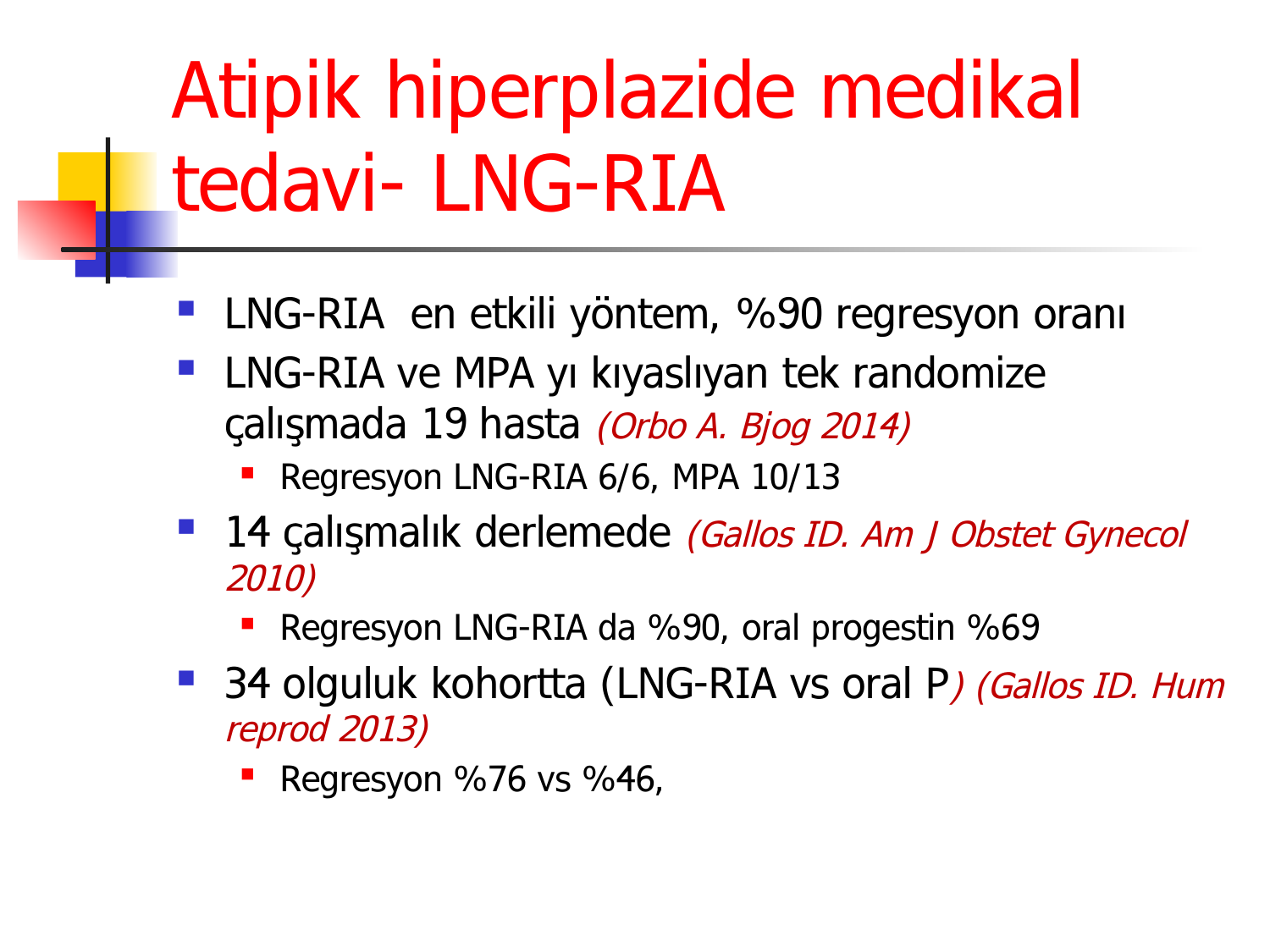

# Atipik hiperplazide medikal tedavi- LNG-RIA
LNG-RIA  en etkili yöntem, %90 regresyon oranı
LNG-RIA ve MPA yı kıyaslıyan tek randomize çalışmada 19 hasta (Orbo A. Bjog 2014)
Regresyon LNG-RIA 6/6, MPA 10/13
14 çalışmalık derlemede (Gallos ID. Am J Obstet Gynecol 2010)
Regresyon LNG-RIA da %90, oral progestin %69
34 olguluk kohortta (LNG-RIA vs oral P) (Gallos ID. Hum reprod 2013)
Regresyon %76 vs %46,